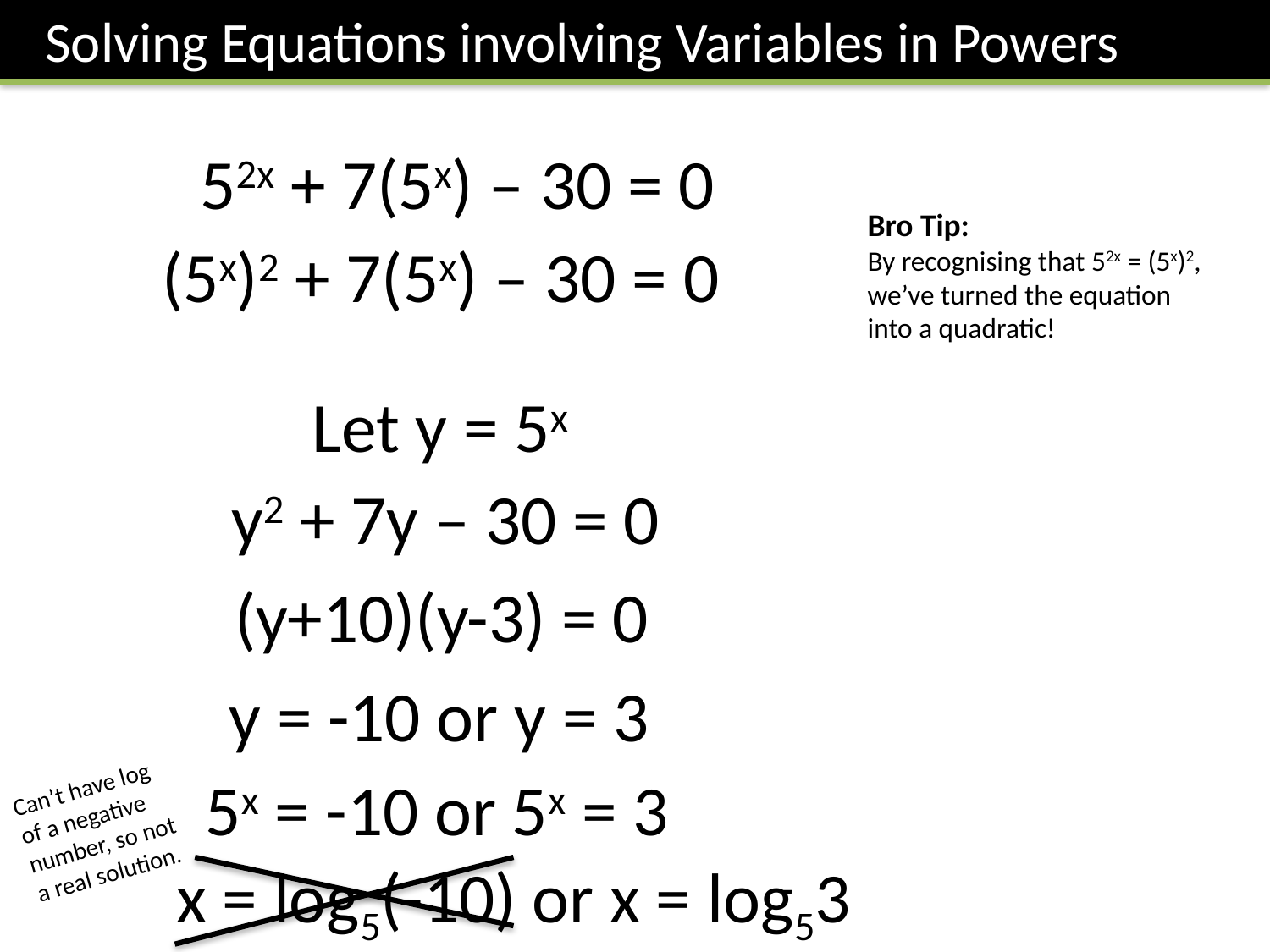

Solving Equations involving Variables in Powers
52x + 7(5x) – 30 = 0
Bro Tip:
By recognising that 52x = (5x)2, we’ve turned the equation into a quadratic!
(5x)2 + 7(5x) – 30 = 0
Let y = 5x
y2 + 7y – 30 = 0
(y+10)(y-3) = 0
y = -10 or y = 3
5x = -10 or 5x = 3
Can’t have log of a negative number, so not a real solution.
x = log5(-10) or x = log53